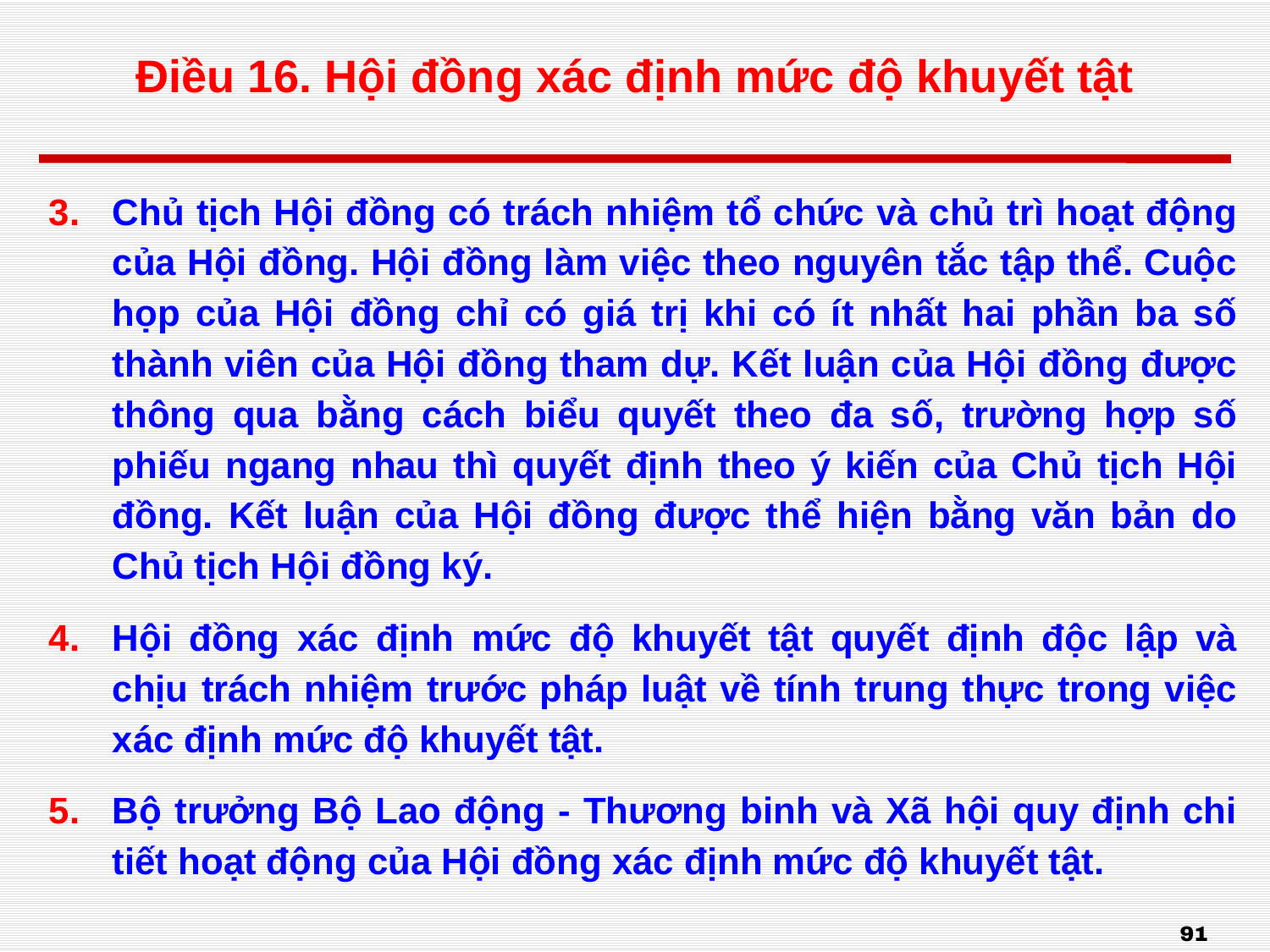

# Điều 16. Hội đồng xác định mức độ khuyết tật
Chủ tịch Hội đồng có trách nhiệm tổ chức và chủ trì hoạt động của Hội đồng. Hội đồng làm việc theo nguyên tắc tập thể. Cuộc họp của Hội đồng chỉ có giá trị khi có ít nhất hai phần ba số thành viên của Hội đồng tham dự. Kết luận của Hội đồng được thông qua bằng cách biểu quyết theo đa số, trường hợp số phiếu ngang nhau thì quyết định theo ý kiến của Chủ tịch Hội đồng. Kết luận của Hội đồng được thể hiện bằng văn bản do Chủ tịch Hội đồng ký.
Hội đồng xác định mức độ khuyết tật quyết định độc lập và chịu trách nhiệm trước pháp luật về tính trung thực trong việc xác định mức độ khuyết tật.
Bộ trưởng Bộ Lao động - Thương binh và Xã hội quy định chi tiết hoạt động của Hội đồng xác định mức độ khuyết tật.